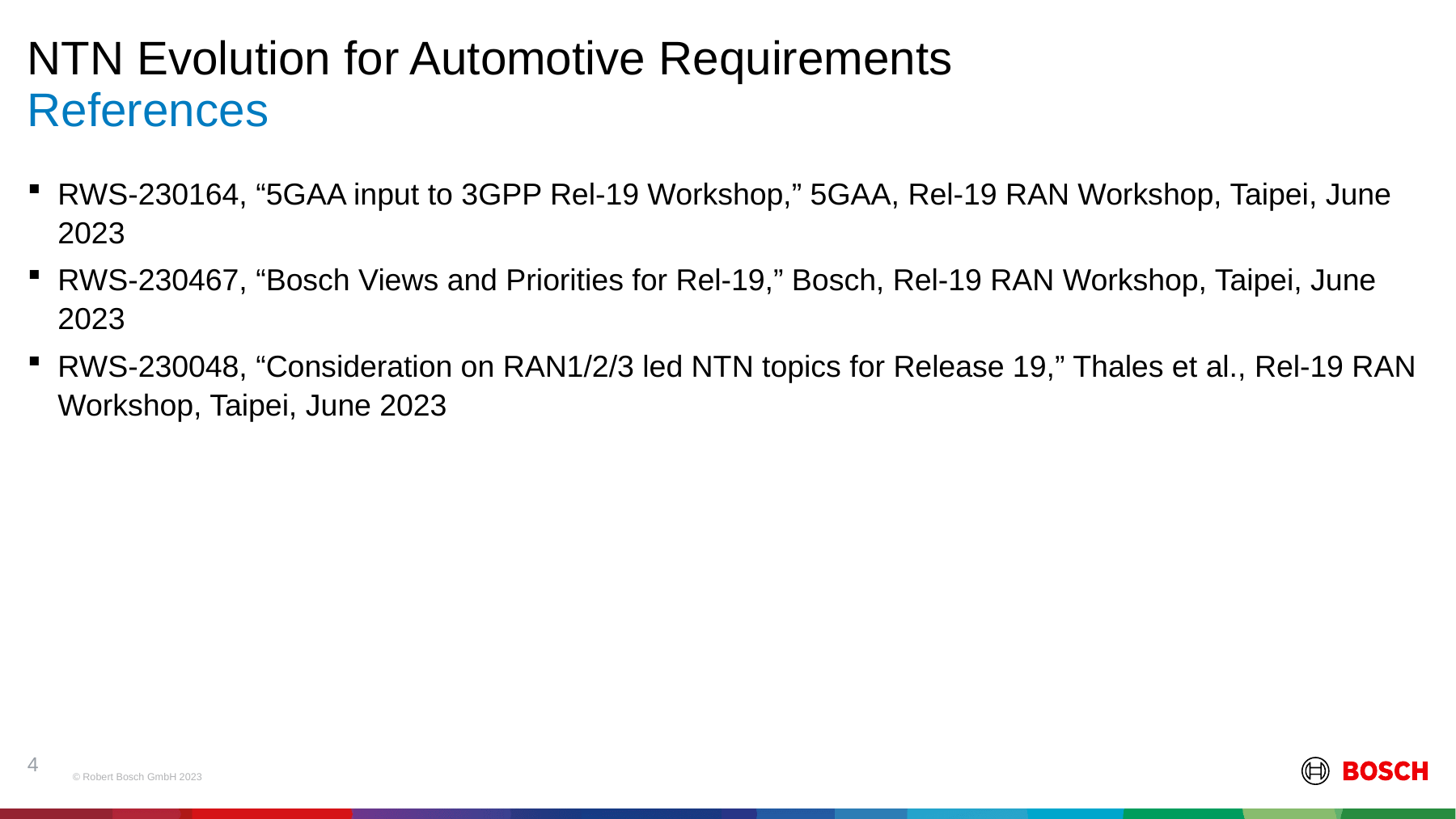

NTN Evolution for Automotive Requirements
# References
RWS-230164, “5GAA input to 3GPP Rel-19 Workshop,” 5GAA, Rel-19 RAN Workshop, Taipei, June 2023
RWS-230467, “Bosch Views and Priorities for Rel-19,” Bosch, Rel-19 RAN Workshop, Taipei, June 2023
RWS-230048, “Consideration on RAN1/2/3 led NTN topics for Release 19,” Thales et al., Rel-19 RAN Workshop, Taipei, June 2023

4